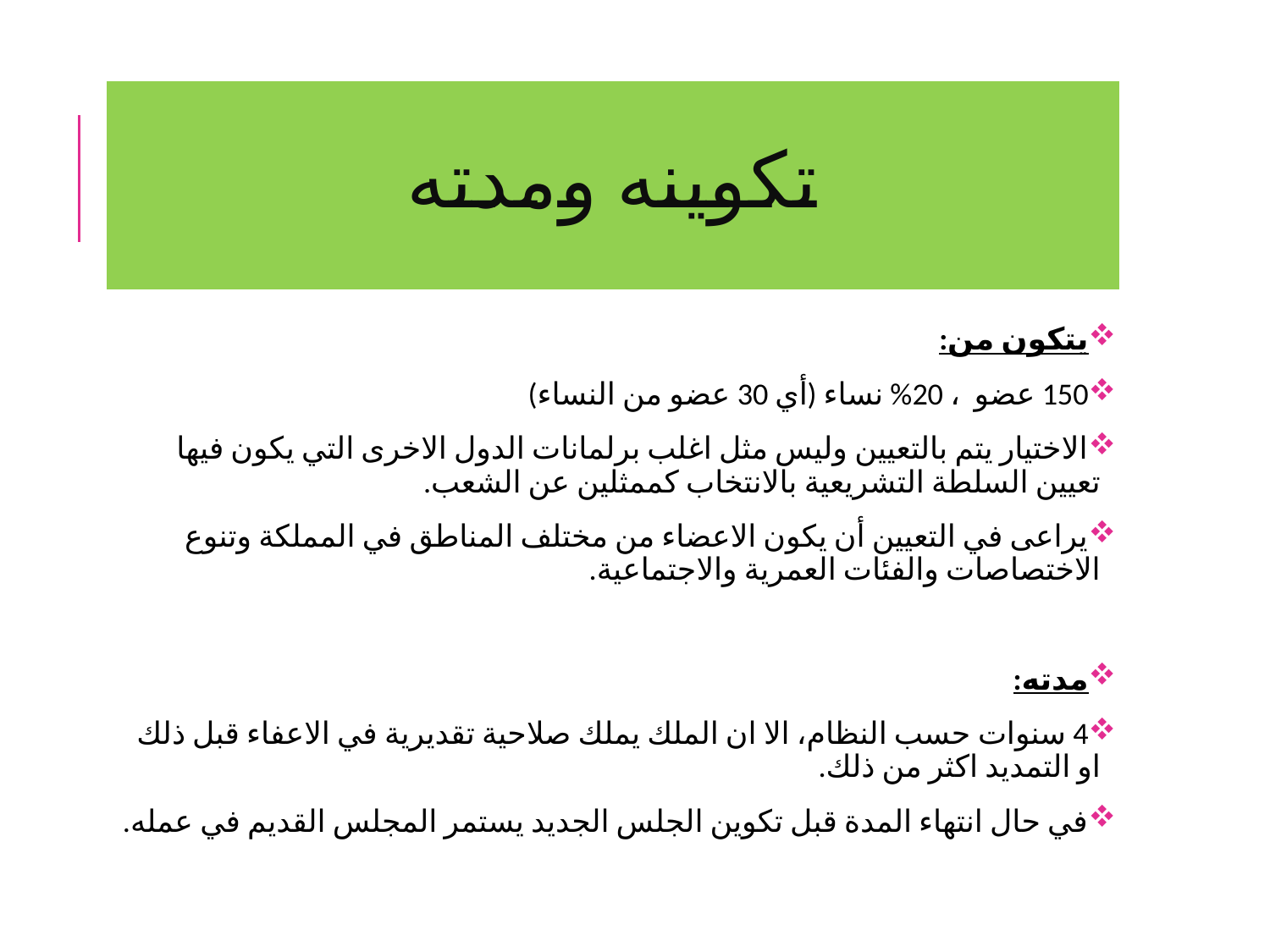

# تكوينه ومدته
يتكون من:
150 عضو  ، 20% نساء (أي 30 عضو من النساء)
الاختيار يتم بالتعيين وليس مثل اغلب برلمانات الدول الاخرى التي يكون فيها تعيين السلطة التشريعية بالانتخاب كممثلين عن الشعب.
يراعى في التعيين أن يكون الاعضاء من مختلف المناطق في المملكة وتنوع الاختصاصات والفئات العمرية والاجتماعية.

مدته:
4 سنوات حسب النظام، الا ان الملك يملك صلاحية تقديرية في الاعفاء قبل ذلك او التمديد اكثر من ذلك.
في حال انتهاء المدة قبل تكوين الجلس الجديد يستمر المجلس القديم في عمله.